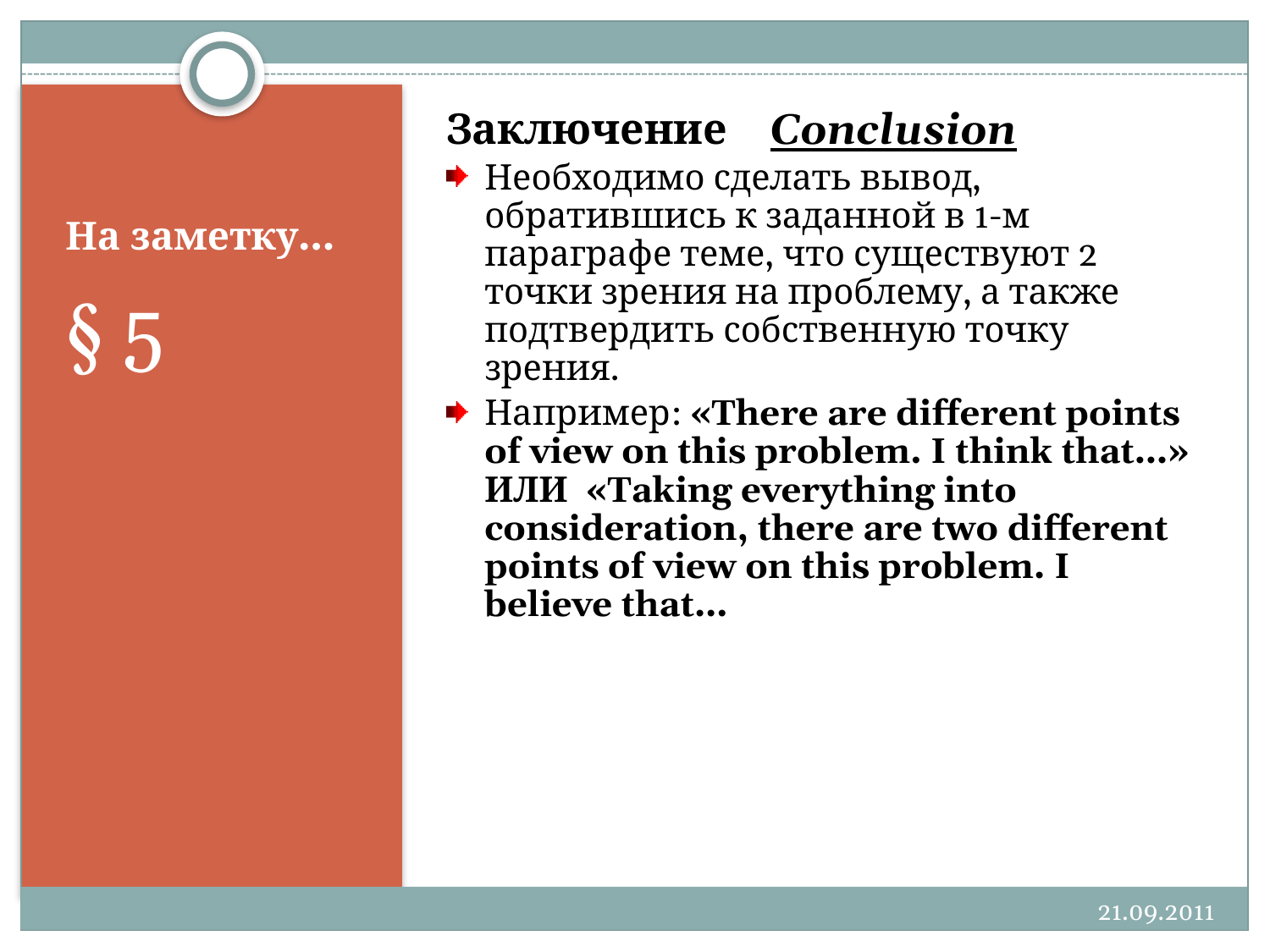

Заключение    Conclusion
Необходимо сделать вывод, обратившись к заданной в 1-м параграфе теме, что существуют 2 точки зрения на проблему, а также подтвердить собственную точку зрения.
Например: «There are different points of view on this problem. I think that…» ИЛИ  «Taking everything into consideration, there are two different points of view on this problem. I believe that…

# На заметку…
§ 5

21.09.2011